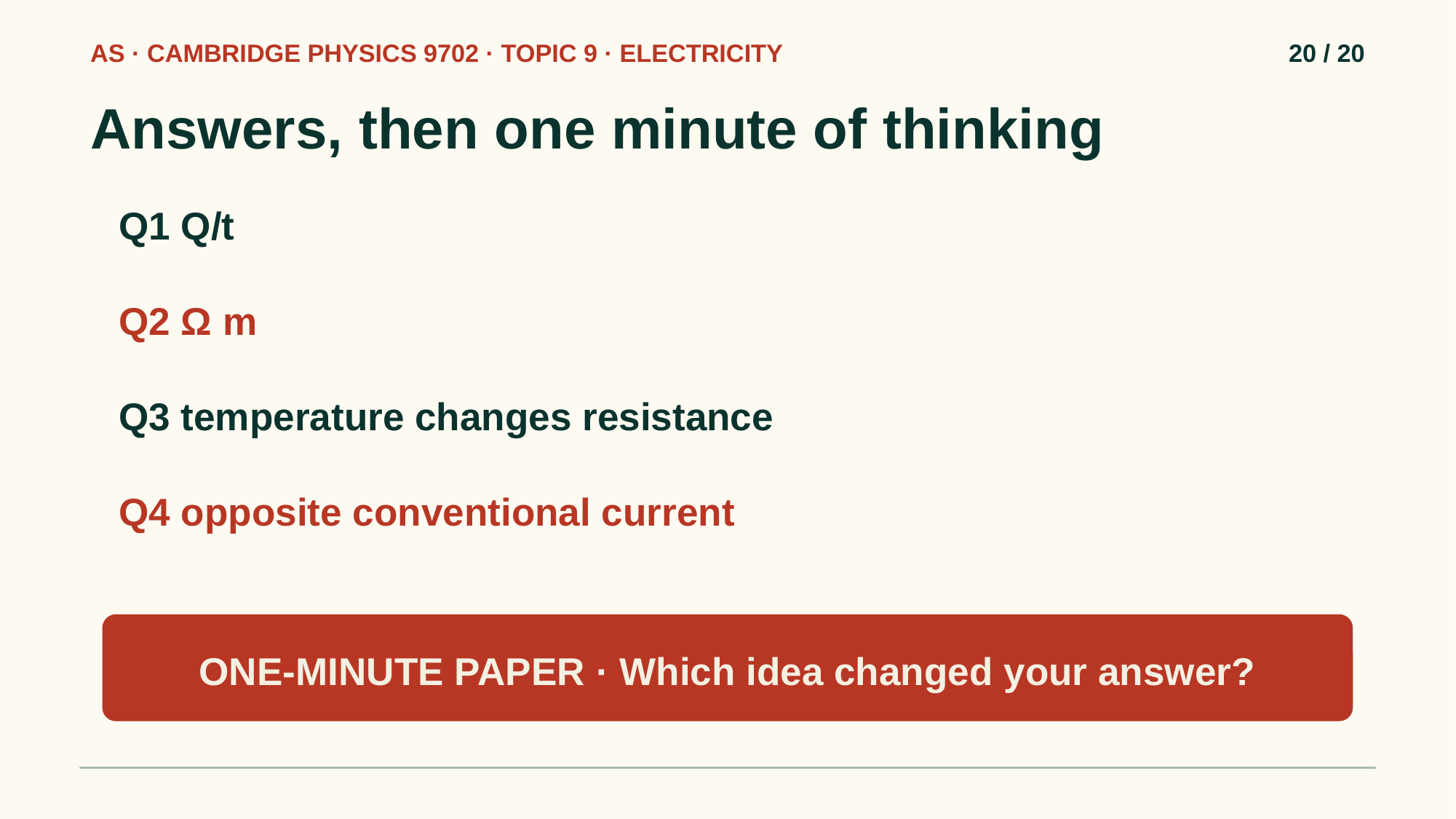

AS · CAMBRIDGE PHYSICS 9702 · TOPIC 9 · ELECTRICITY
20 / 20
Answers, then one minute of thinking
Q1 Q/t
Q2 Ω m
Q3 temperature changes resistance
Q4 opposite conventional current

ONE-MINUTE PAPER · Which idea changed your answer?